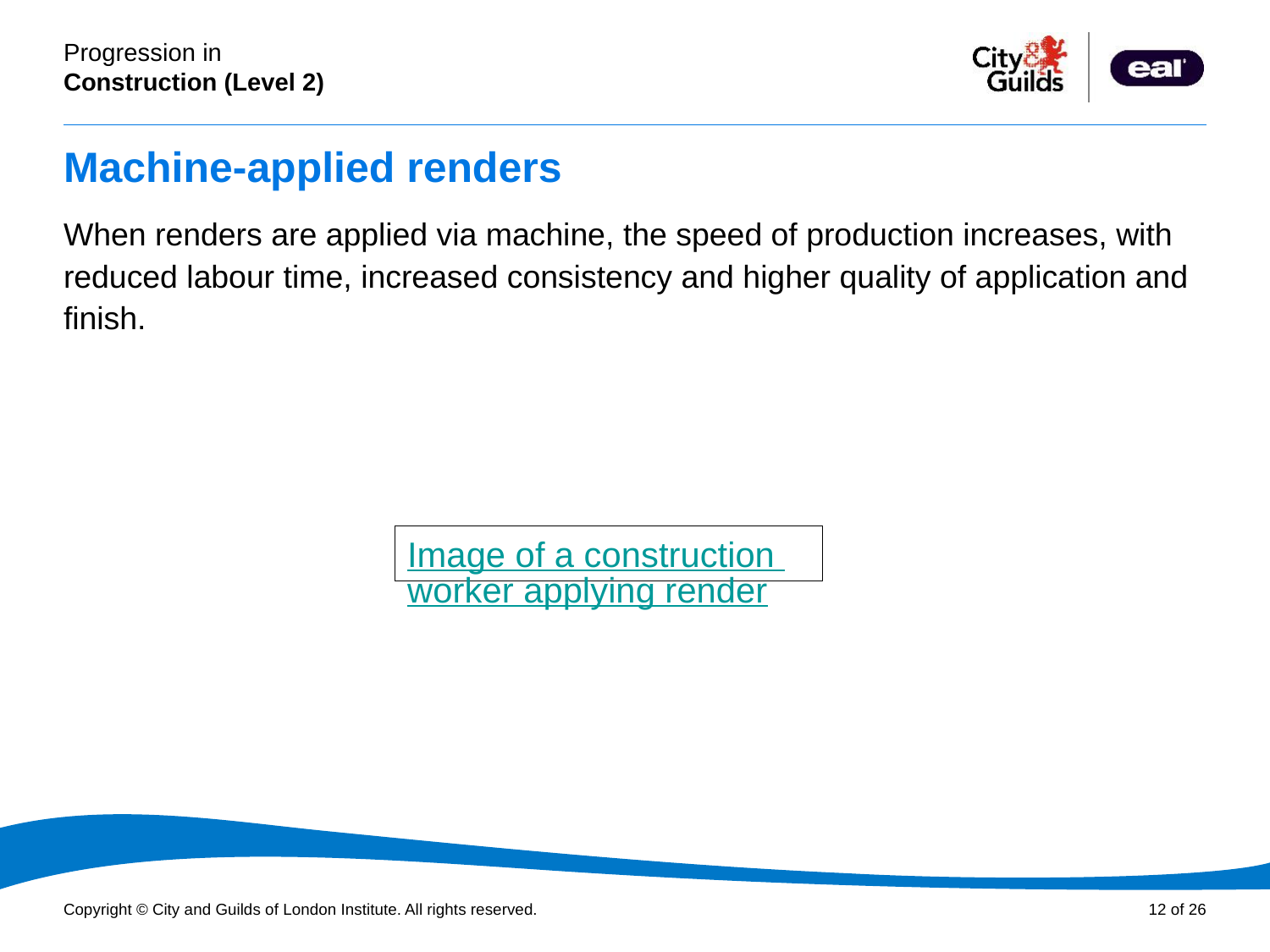

# Machine-applied renders
When renders are applied via machine, the speed of production increases, with reduced labour time, increased consistency and higher quality of application and finish.

Image of a construction worker applying render